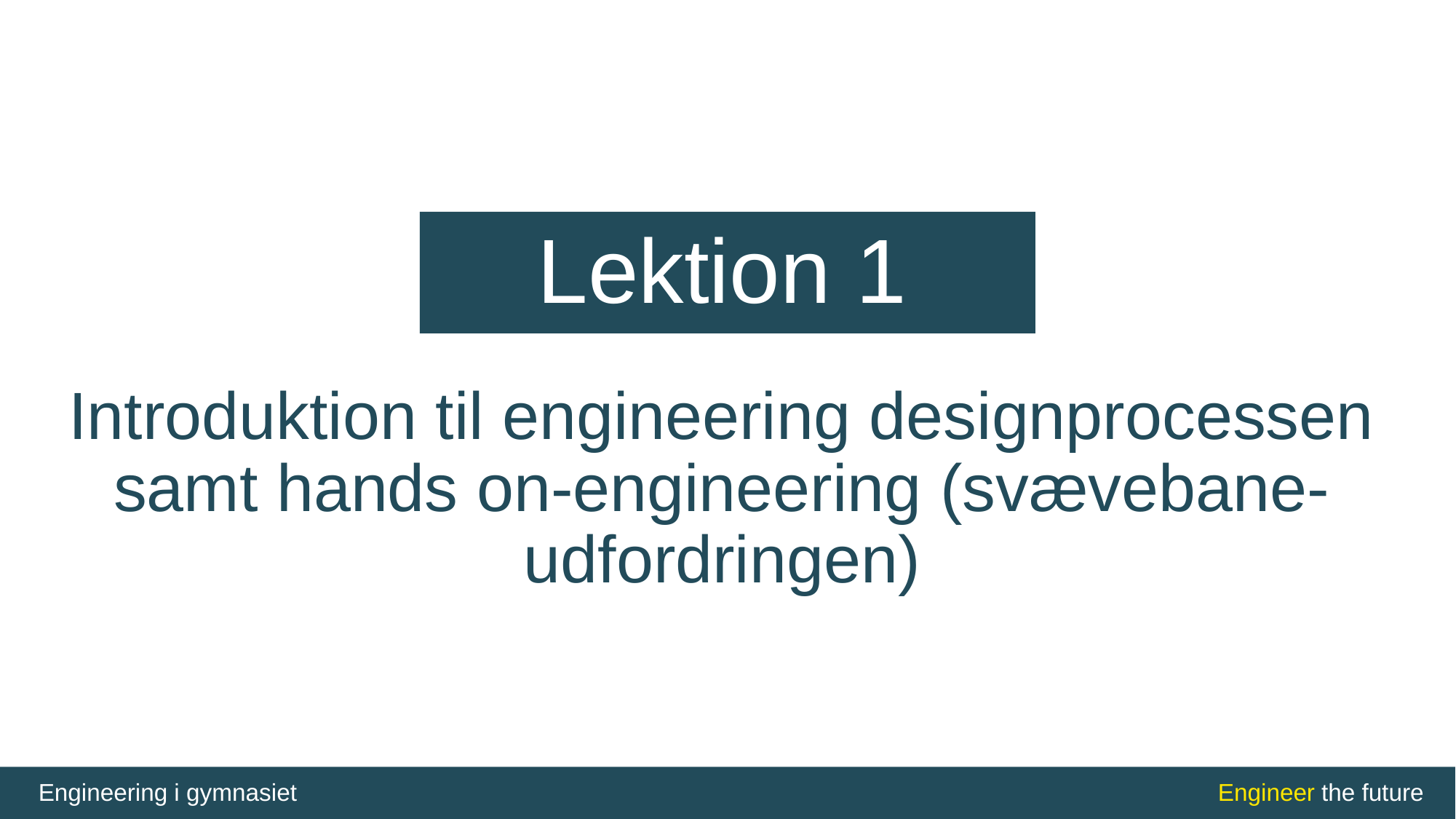

# Introduktion til engineering designprocessen samt hands on-engineering (svævebane-udfordringen)
Lektion 1